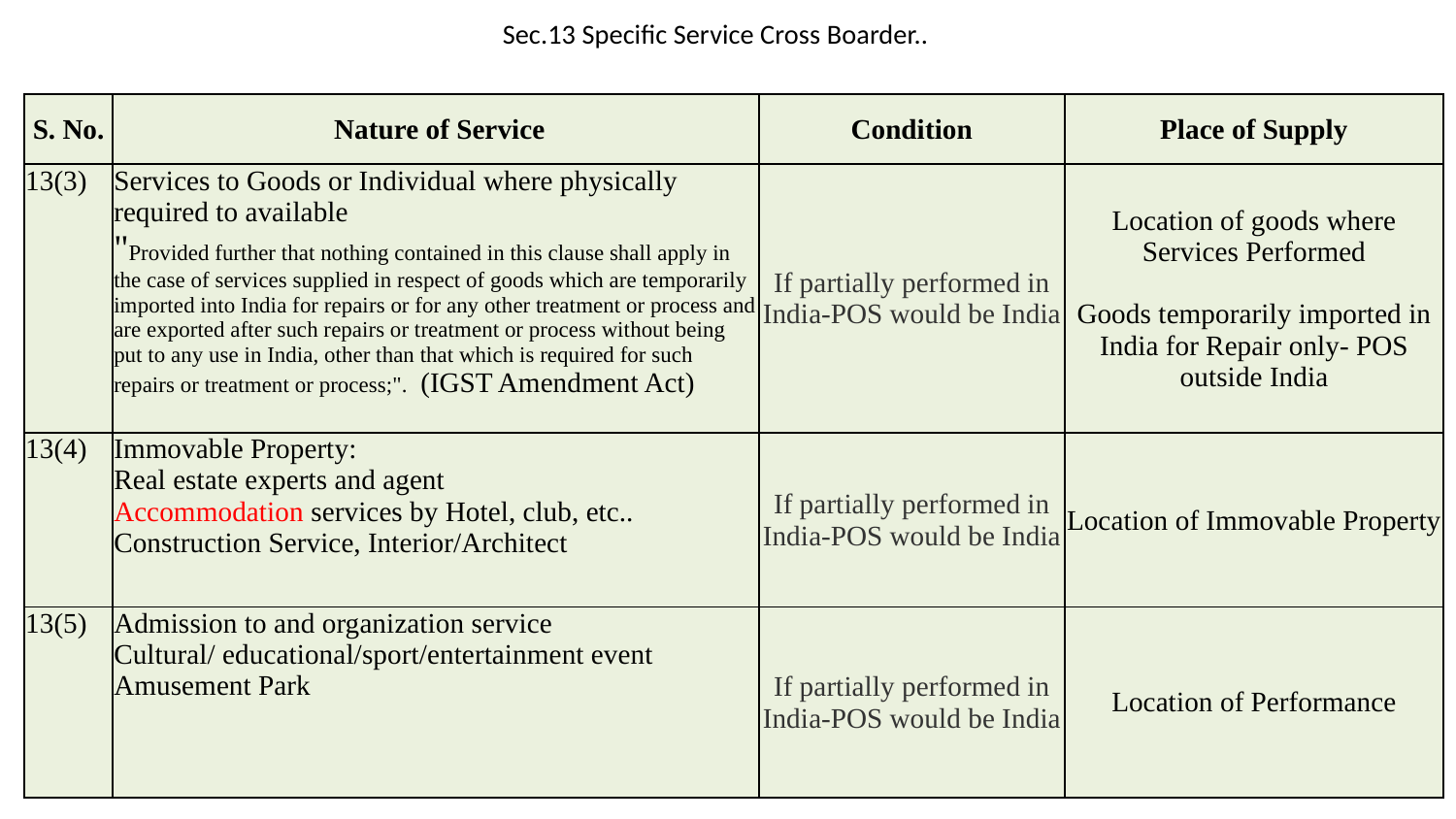

# Sec.13 Specific Service Cross Boarder..
| S. No. | Nature of Service | Condition | Place of Supply |
| --- | --- | --- | --- |
| 13(3) | Services to Goods or Individual where physically required to available "Provided further that nothing contained in this clause shall apply in the case of services supplied in respect of goods which are temporarily imported into India for repairs or for any other treatment or process and are exported after such repairs or treatment or process without being put to any use in India, other than that which is required for such repairs or treatment or process;". (IGST Amendment Act) | If partially performed in India-POS would be India | Location of goods where Services Performed Goods temporarily imported in India for Repair only- POS outside India |
| 13(4) | Immovable Property: Real estate experts and agent Accommodation services by Hotel, club, etc.. Construction Service, Interior/Architect | If partially performed in India-POS would be India | Location of Immovable Property |
| 13(5) | Admission to and organization service Cultural/ educational/sport/entertainment event Amusement Park | If partially performed in India-POS would be India | Location of Performance |